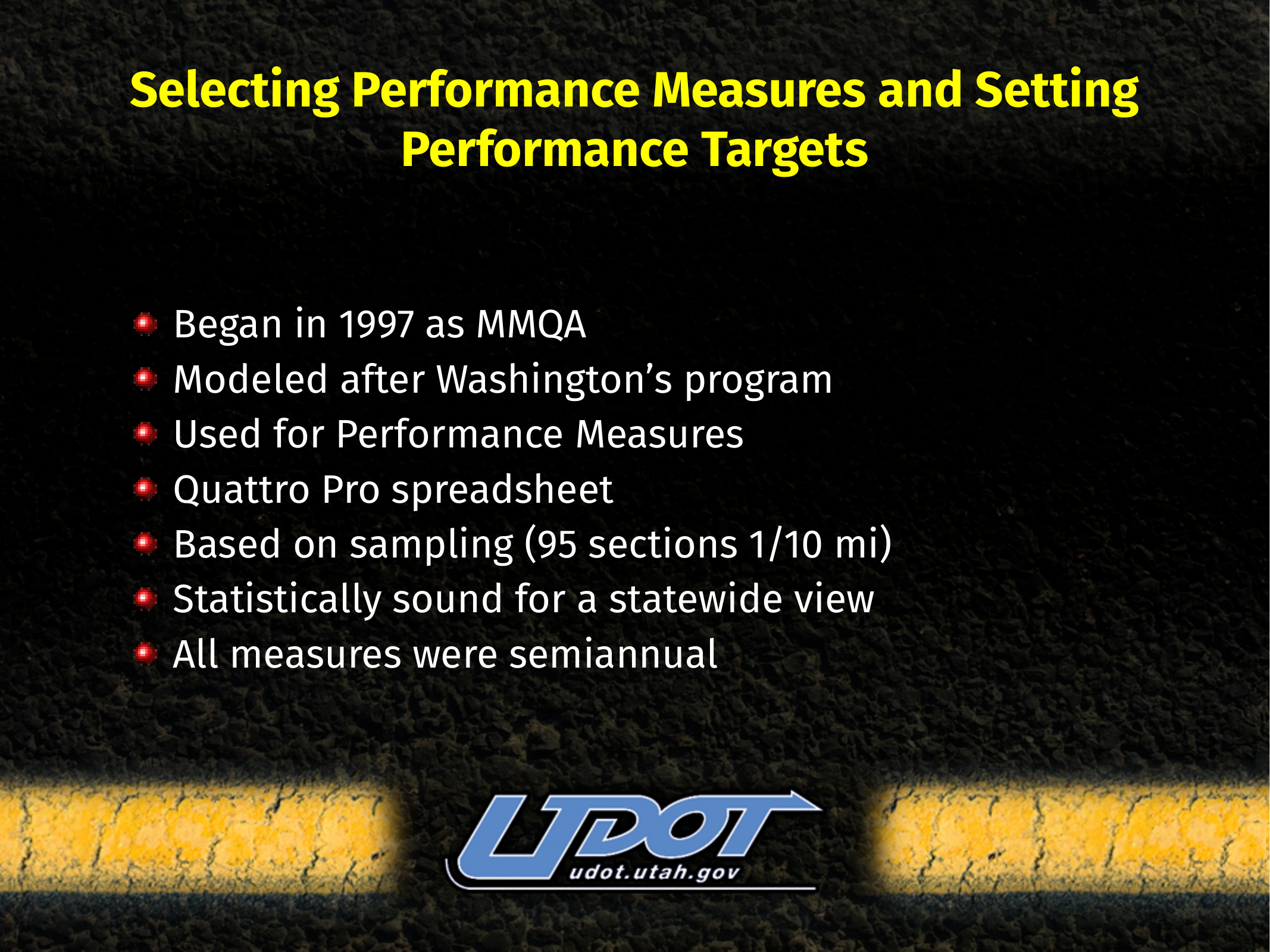

# Selecting Performance Measures and Setting Performance Targets

 Began in 1997 as MMQA
 Modeled after Washington’s program
 Used for Performance Measures
 Quattro Pro spreadsheet
 Based on sampling (95 sections 1/10 mi)
 Statistically sound for a statewide view
 All measures were semiannual